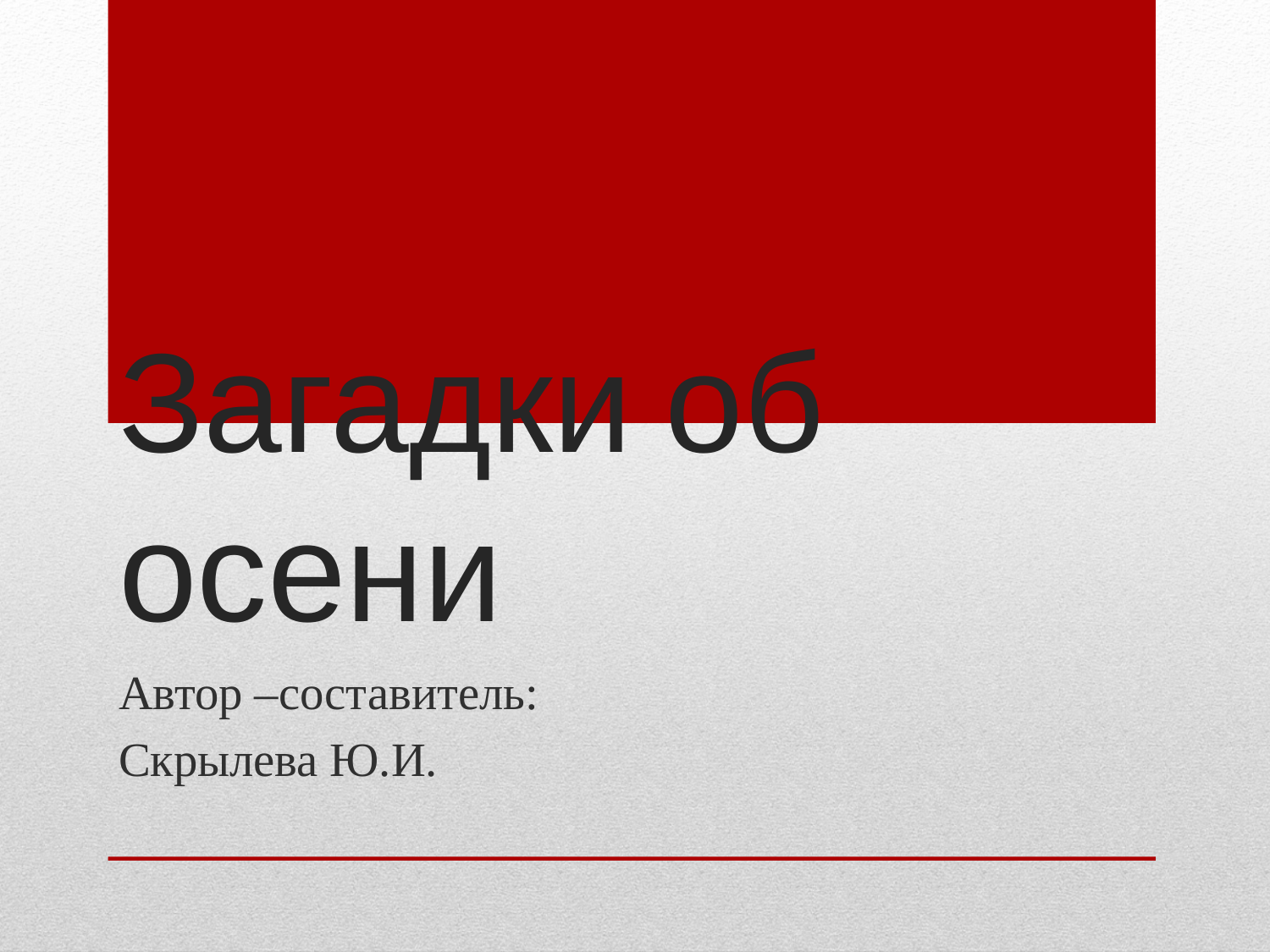

# Загадки об осени
Автор –составитель:
Скрылева Ю.И.